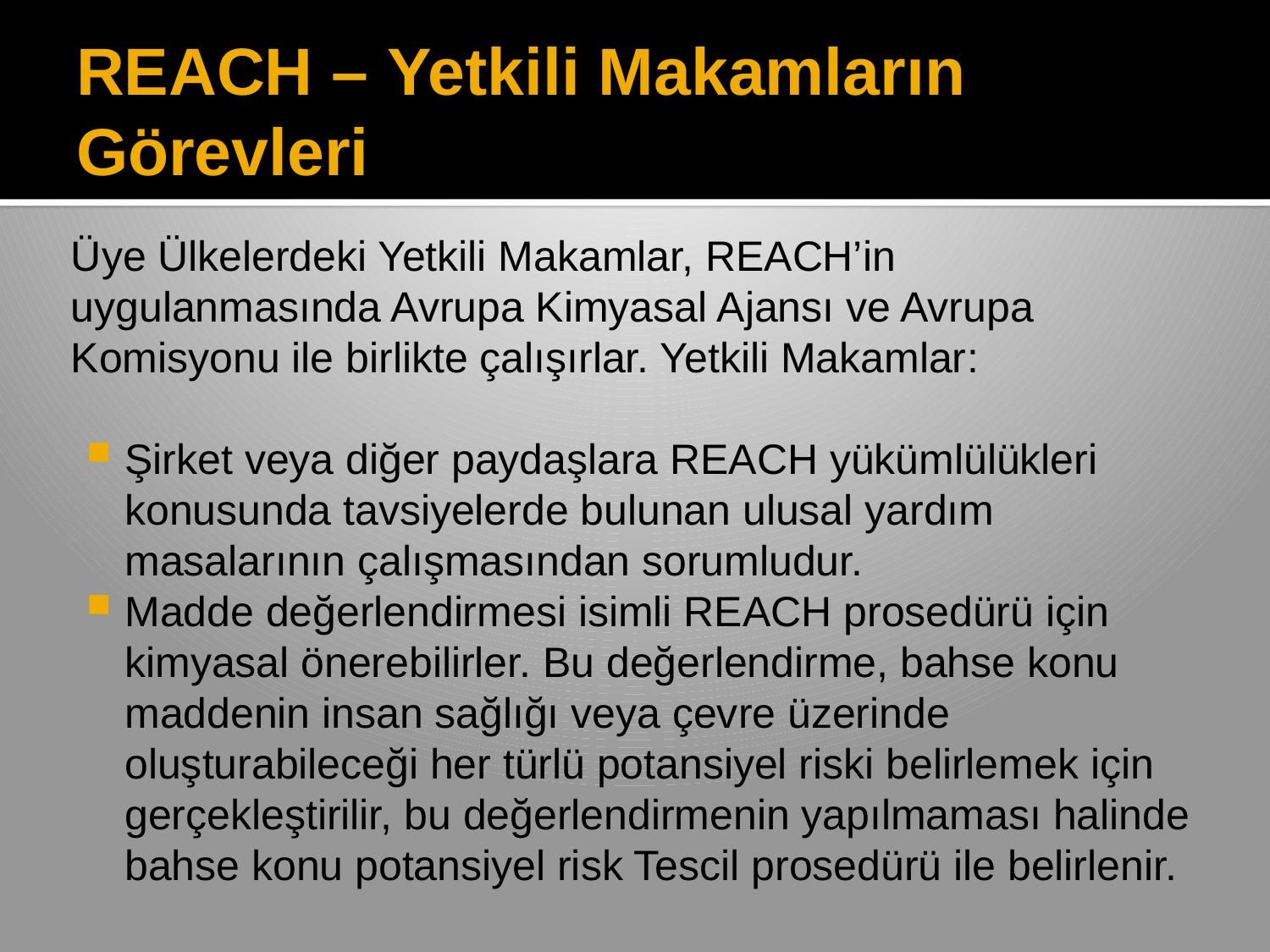

# REACH – Yetkili Makamların Görevleri
Üye Ülkelerdeki Yetkili Makamlar, REACH’in uygulanmasında Avrupa Kimyasal Ajansı ve Avrupa Komisyonu ile birlikte çalışırlar. Yetkili Makamlar:

Şirket veya diğer paydaşlara REACH yükümlülükleri konusunda tavsiyelerde bulunan ulusal yardım masalarının çalışmasından sorumludur.
Madde değerlendirmesi isimli REACH prosedürü için kimyasal önerebilirler. Bu değerlendirme, bahse konu maddenin insan sağlığı veya çevre üzerinde oluşturabileceği her türlü potansiyel riski belirlemek için gerçekleştirilir, bu değerlendirmenin yapılmaması halinde bahse konu potansiyel risk Tescil prosedürü ile belirlenir.